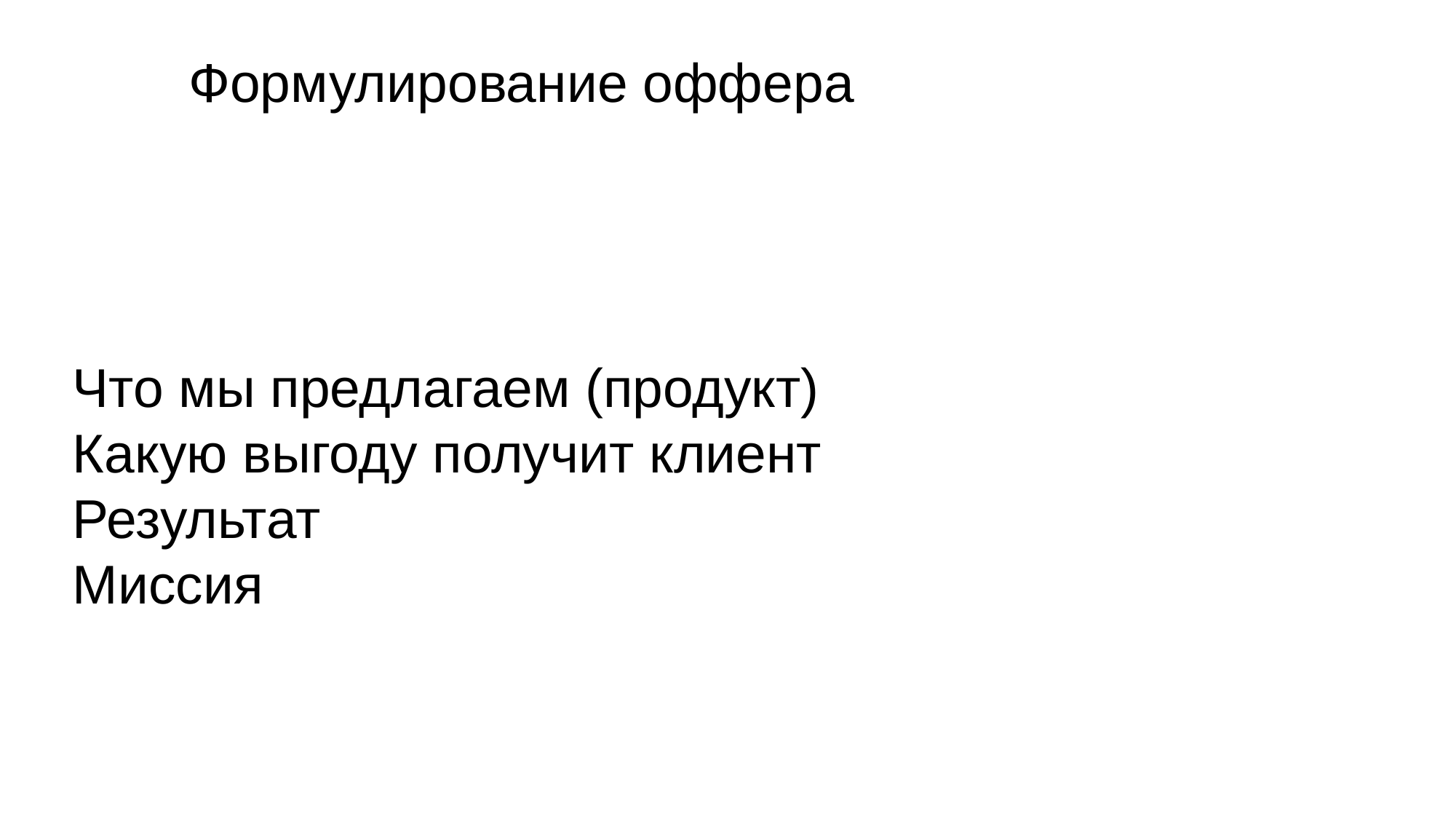

# Формулирование оффера
Что мы предлагаем (продукт)
Какую выгоду получит клиент
Результат
Миссия